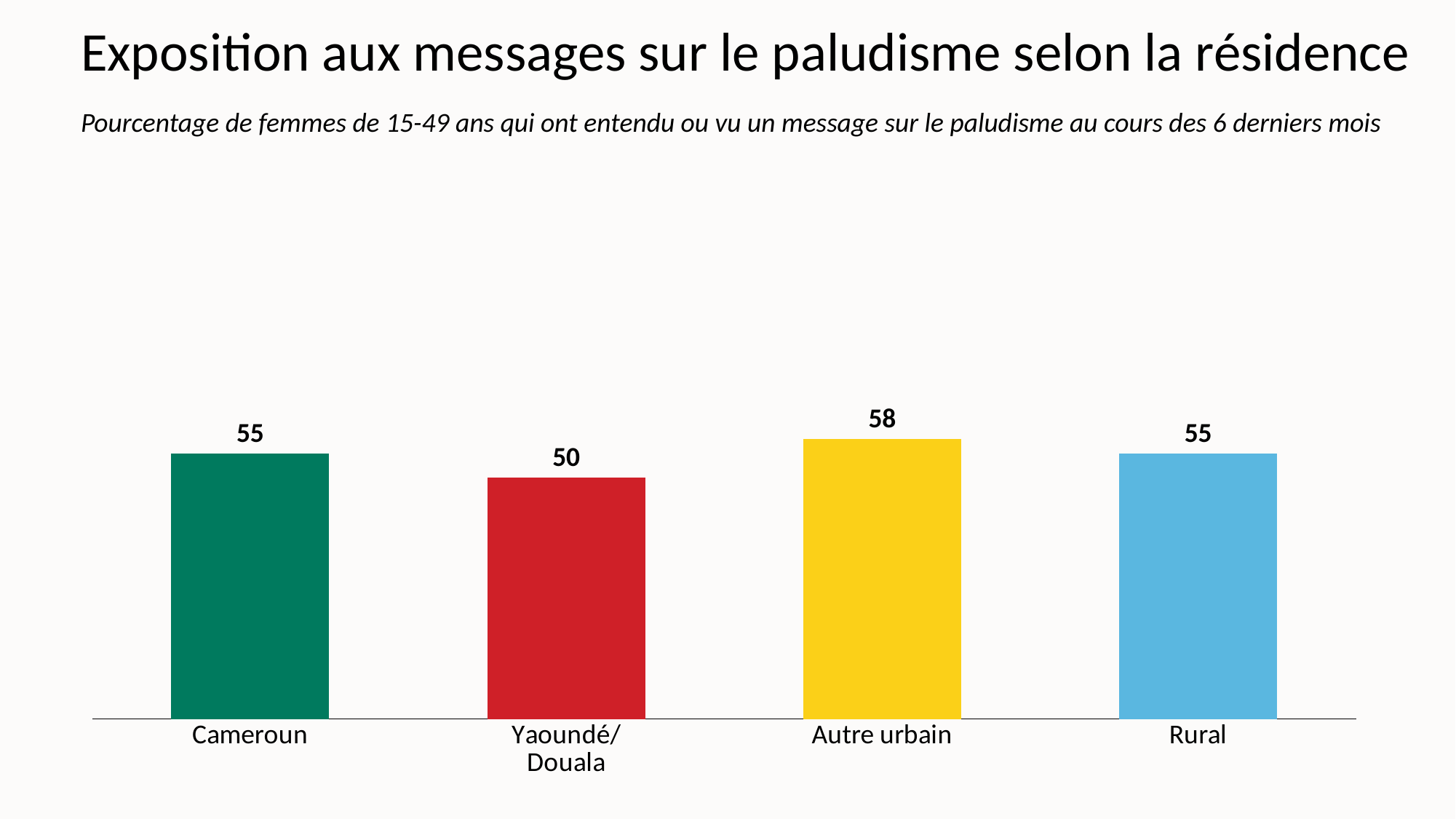

Exposition aux messages sur le paludisme selon la résidence
Pourcentage de femmes de 15-49 ans qui ont entendu ou vu un message sur le paludisme au cours des 6 derniers mois

### Chart

| Category | Series 1 |
|---|---|
| Cameroun | 55.0 |
| Yaoundé/
Douala | 50.0 |
| Autre urbain | 58.0 |
| Rural | 55.0 |